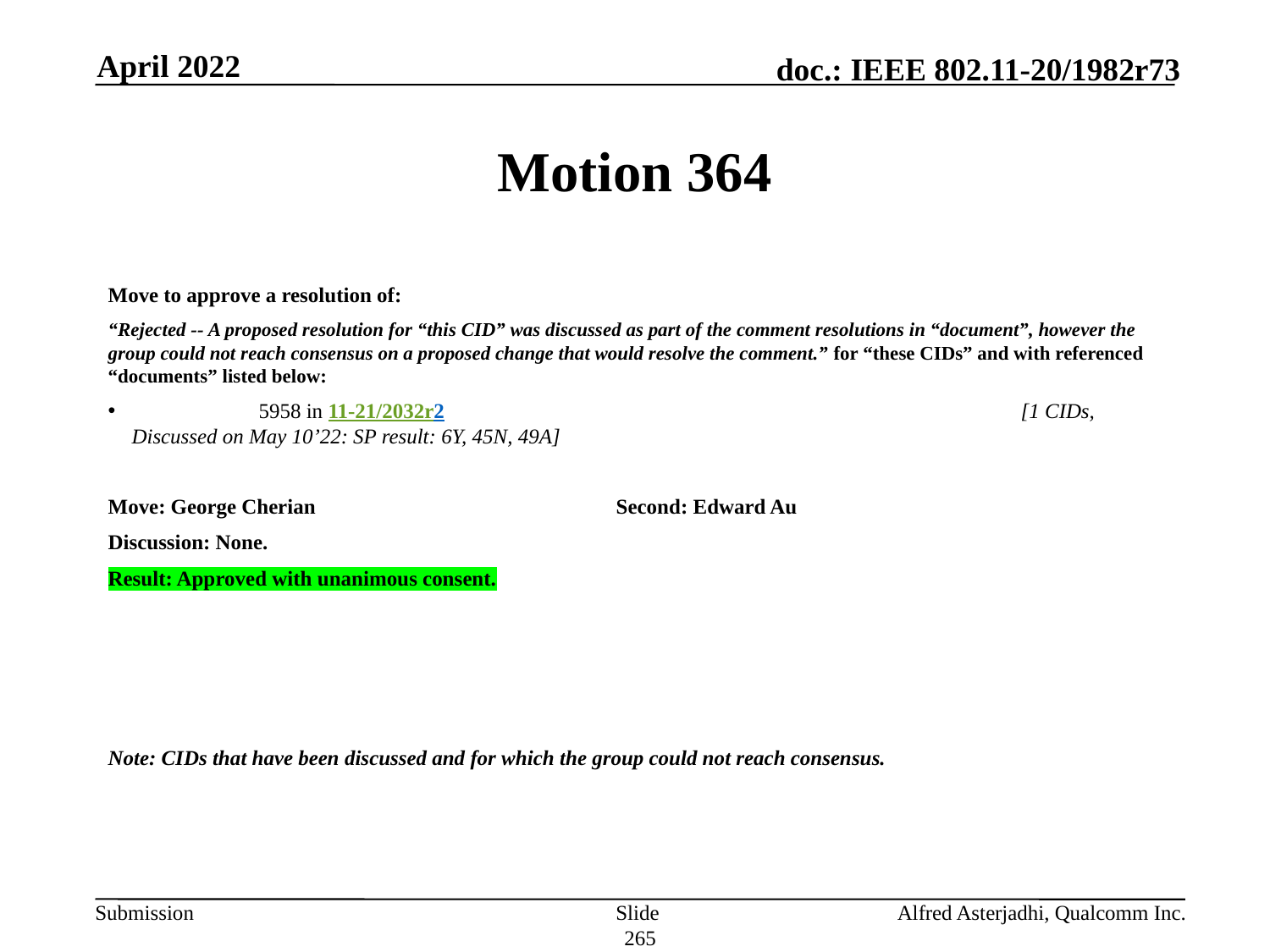

April 2022
# Motion 364
Move to approve a resolution of:
“Rejected -- A proposed resolution for “this CID” was discussed as part of the comment resolutions in “document”, however the group could not reach consensus on a proposed change that would resolve the comment.” for “these CIDs” and with referenced “documents” listed below:
	5958 in 11-21/2032r2					[1 CIDs, Discussed on May 10’22: SP result: 6Y, 45N, 49A]

Move: George Cherian			Second: Edward Au
Discussion: None.
Result: Approved with unanimous consent.

Note: CIDs that have been discussed and for which the group could not reach consensus.

Slide 265
Alfred Asterjadhi, Qualcomm Inc.